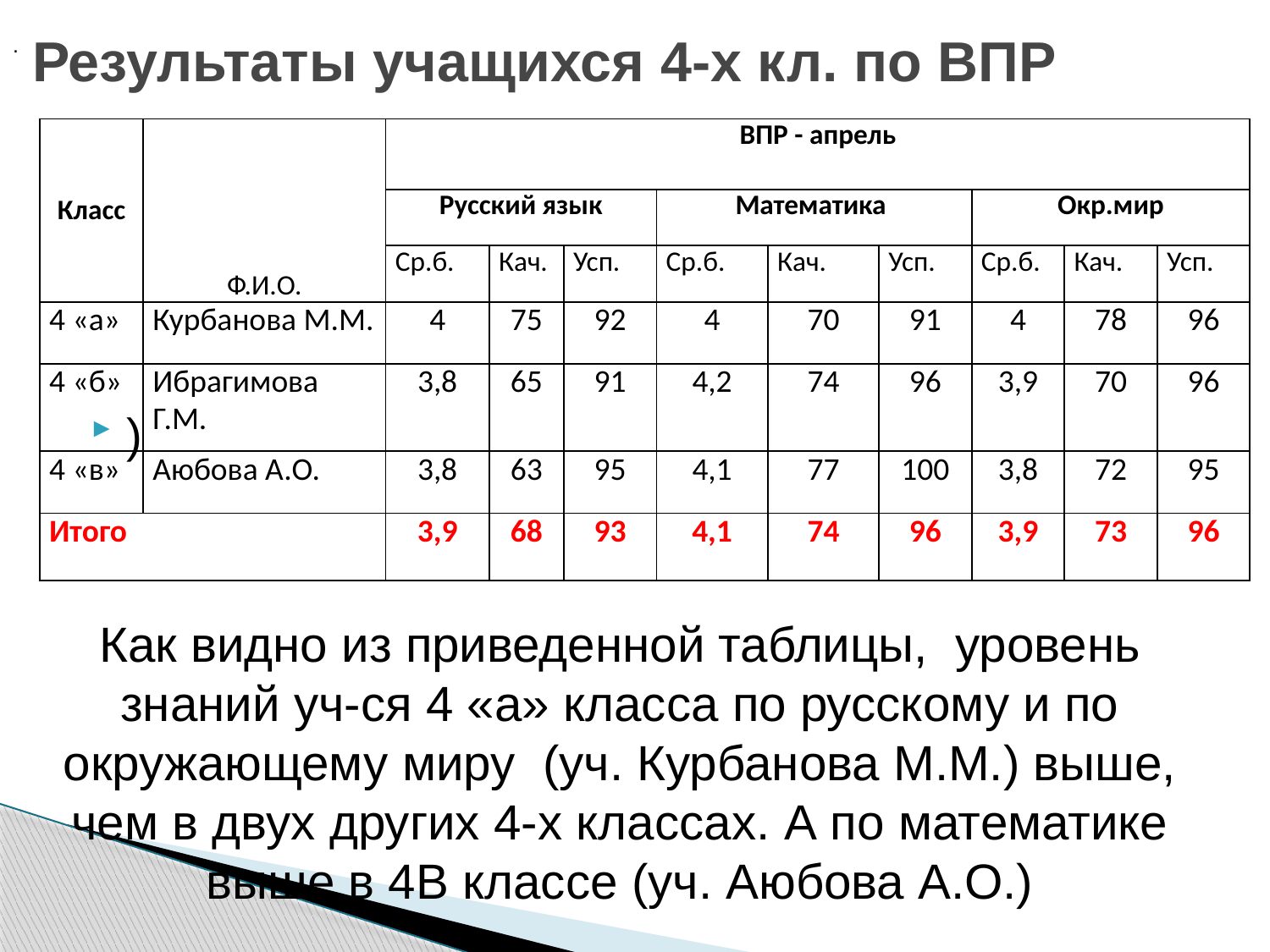

.
# Результаты учащихся 4-х кл. по ВПР
| Класс | Ф.И.О. | ВПР - апрель |  |  |  |  |  |  |  |  |
| --- | --- | --- | --- | --- | --- | --- | --- | --- | --- | --- |
|  |  | Русский язык |  |  | Математика |  |  | Окр.мир |  |  |
|  |  | Ср.б. | Кач. | Усп. | Ср.б. | Кач. | Усп. | Ср.б. | Кач. | Усп. |
| 4 «а» | Курбанова М.М. | 4 | 75 | 92 | 4 | 70 | 91 | 4 | 78 | 96 |
| 4 «б» | Ибрагимова Г.М. | 3,8 | 65 | 91 | 4,2 | 74 | 96 | 3,9 | 70 | 96 |
| 4 «в» | Аюбова А.О. | 3,8 | 63 | 95 | 4,1 | 77 | 100 | 3,8 | 72 | 95 |
| Итого |  | 3,9 | 68 | 93 | 4,1 | 74 | 96 | 3,9 | 73 | 96 |

)
Как видно из приведенной таблицы,  уровень знаний уч-ся 4 «а» класса по русскому и по окружающему миру  (уч. Курбанова М.М.) выше, чем в двух других 4-х классах. А по математике выше в 4В классе (уч. Аюбова А.О.)